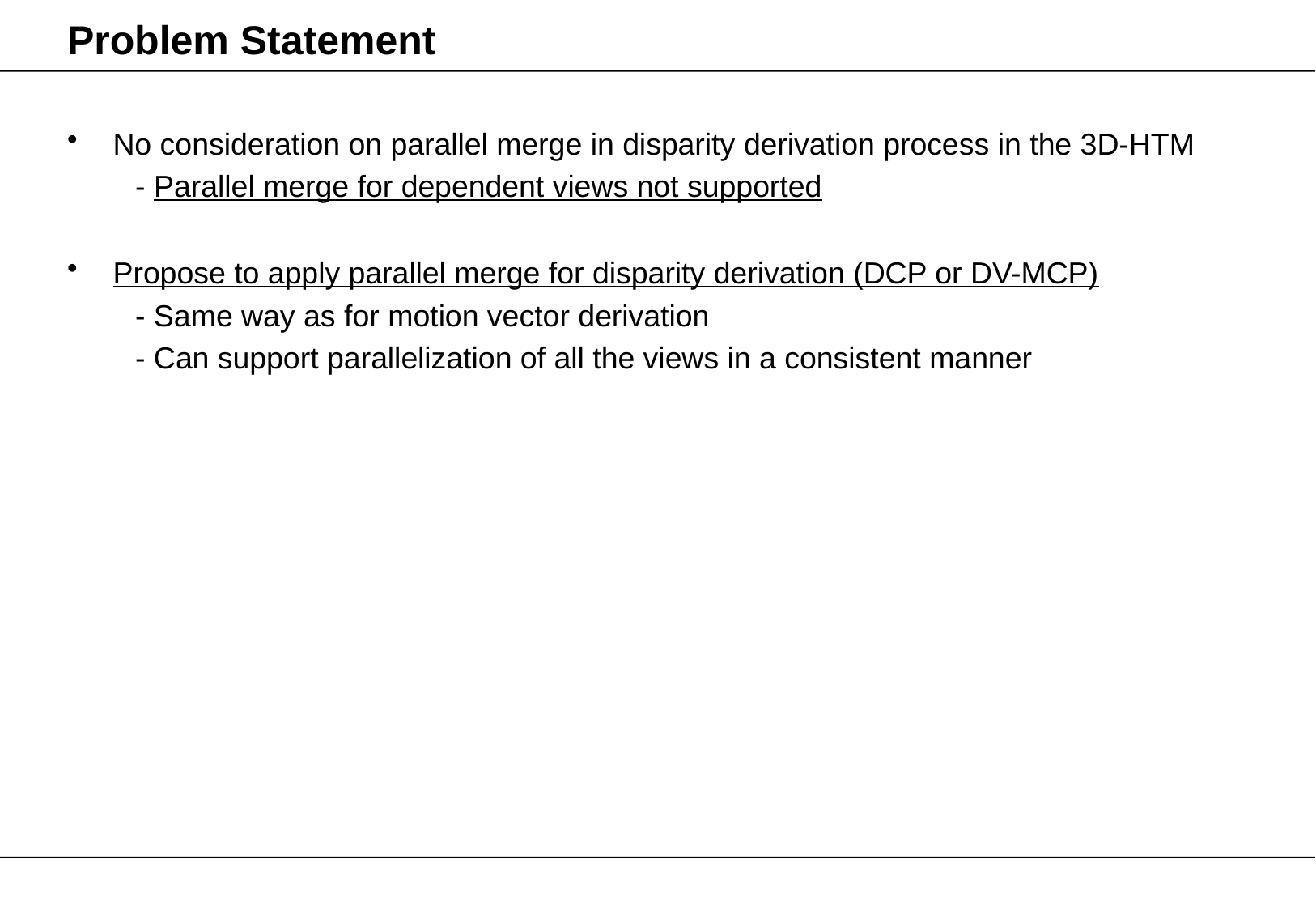

# Problem Statement

No consideration on parallel merge in disparity derivation process in the 3D-HTM
        - Parallel merge for dependent views not supported

Propose to apply parallel merge for disparity derivation (DCP or DV-MCP)
        - Same way as for motion vector derivation
        - Can support parallelization of all the views in a consistent manner